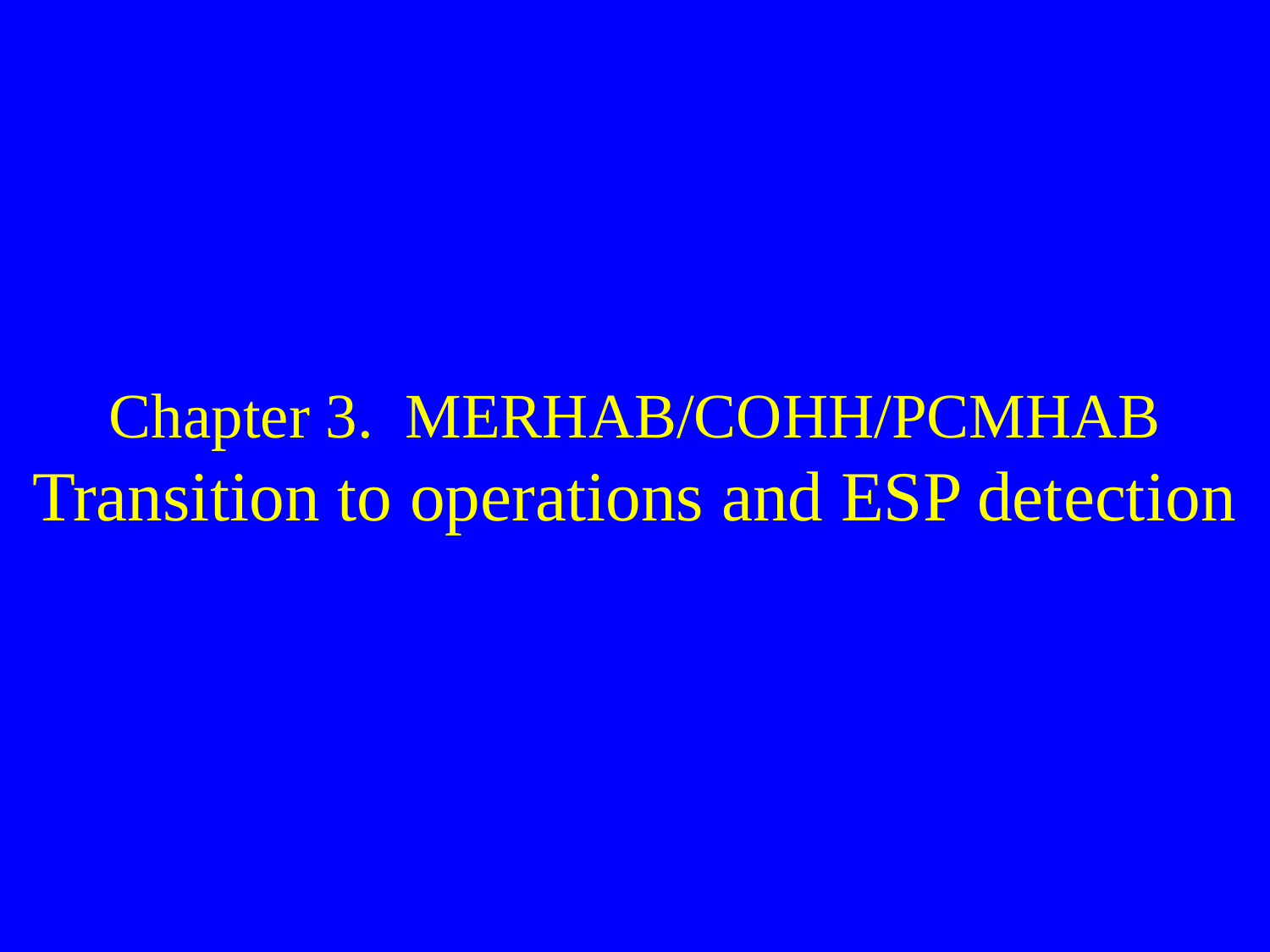

Chapter 3.  MERHAB/COHH/PCMHAB
Transition to operations and ESP detection